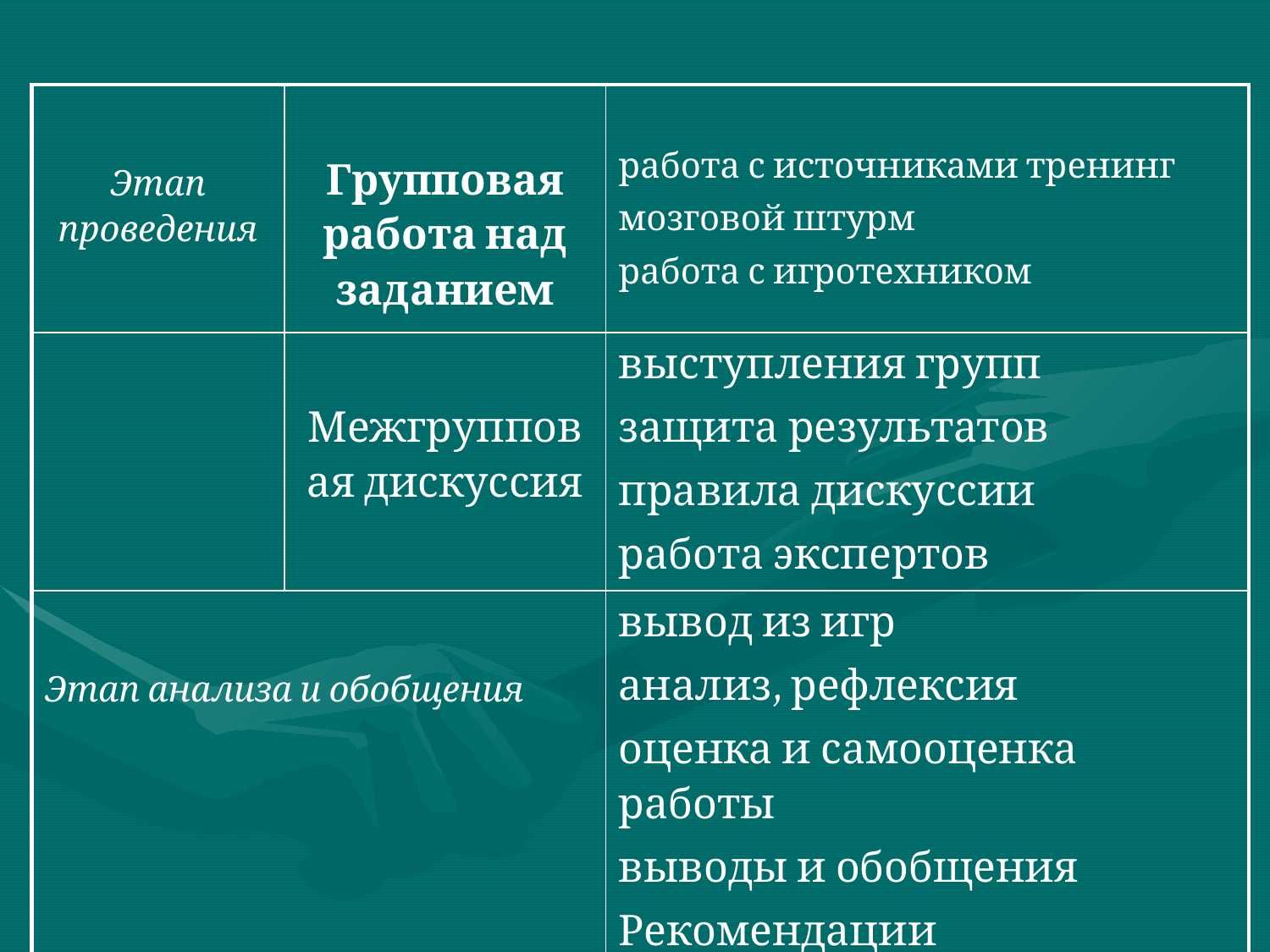

| Этап проведения | Групповая работа над заданием | работа с источниками тренинг мозговой штурм работа с игротехником |
| --- | --- | --- |
|  | Межгрупповая дискуссия | выступления групп защита результатов правила дискуссии работа экспертов |
| Этап анализа и обобщения |  | вывод из игр анализ, рефлексия оценка и самооценка работы выводы и обобщения Рекомендации |